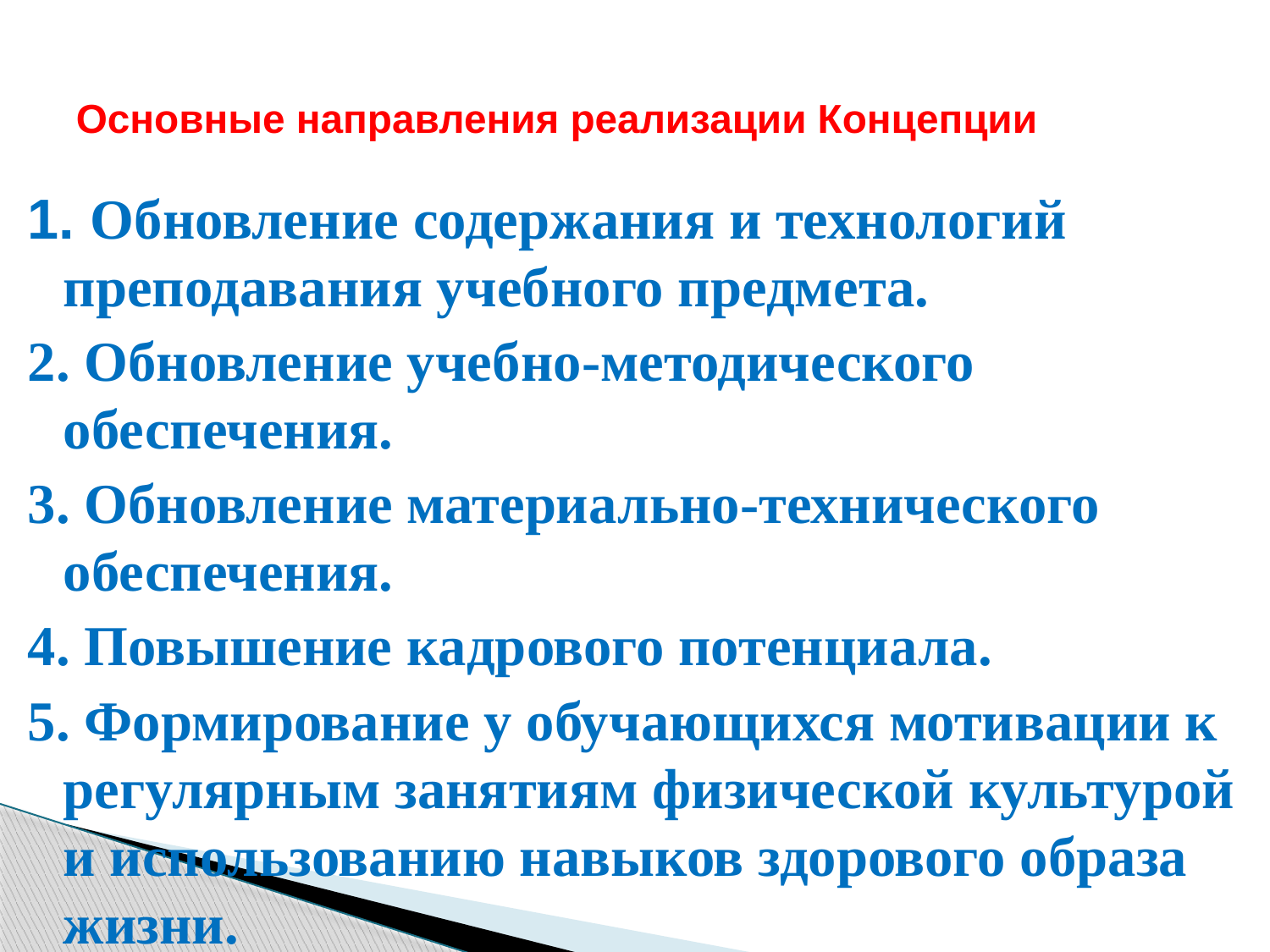

# Основные направления реализации Концепции
1. Обновление содержания и технологий преподавания учебного предмета.
2. Обновление учебно-методического обеспечения.
3. Обновление материально-технического обеспечения.
4. Повышение кадрового потенциала.
5. Формирование у обучающихся мотивации к регулярным занятиям физической культурой и использованию навыков здорового образа жизни.